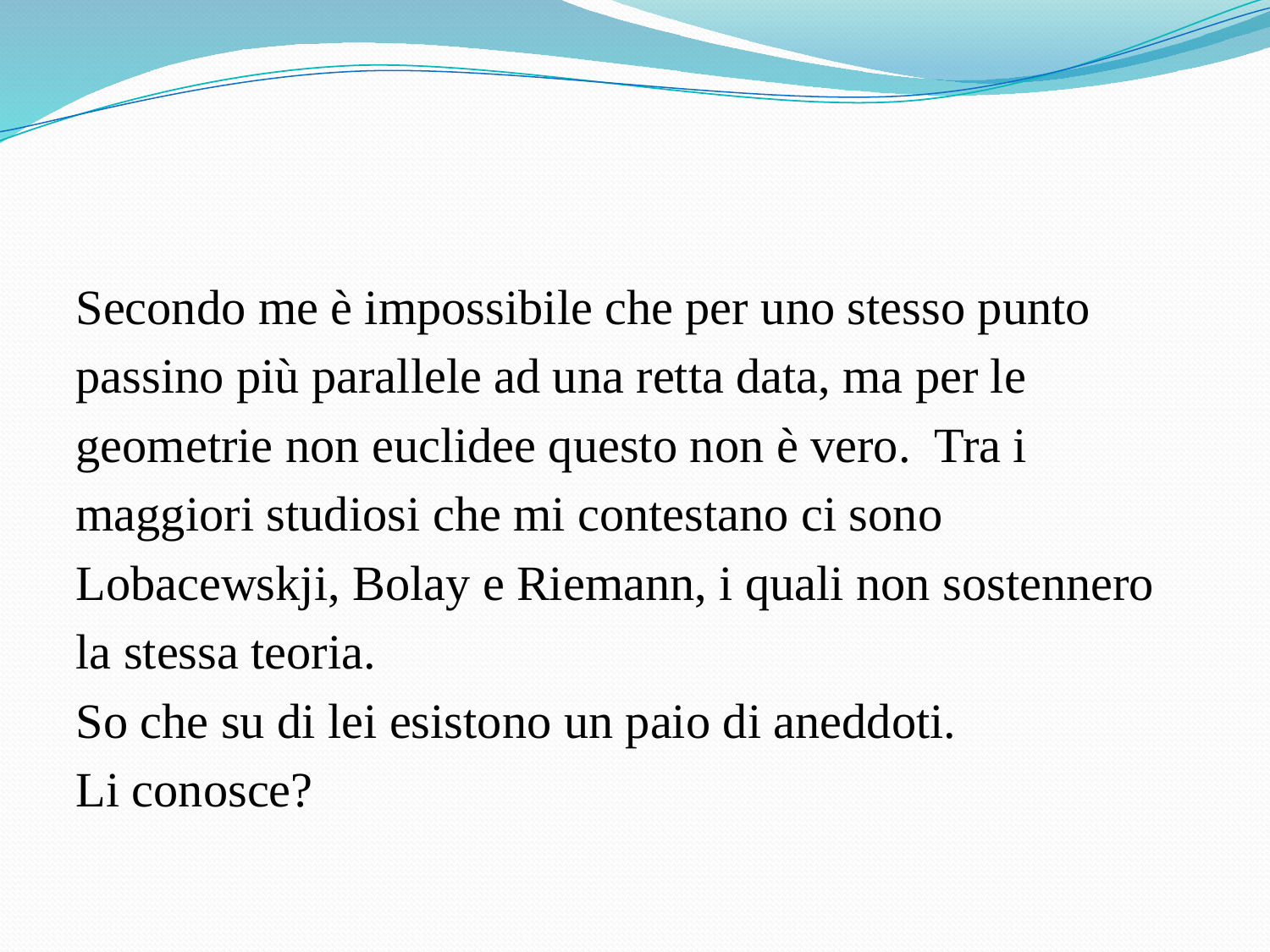

#
Secondo me è impossibile che per uno stesso punto
passino più parallele ad una retta data, ma per le
geometrie non euclidee questo non è vero.  Tra i
maggiori studiosi che mi contestano ci sono
Lobacewskji, Bolay e Riemann, i quali non sostennero
la stessa teoria.
So che su di lei esistono un paio di aneddoti.
Li conosce?